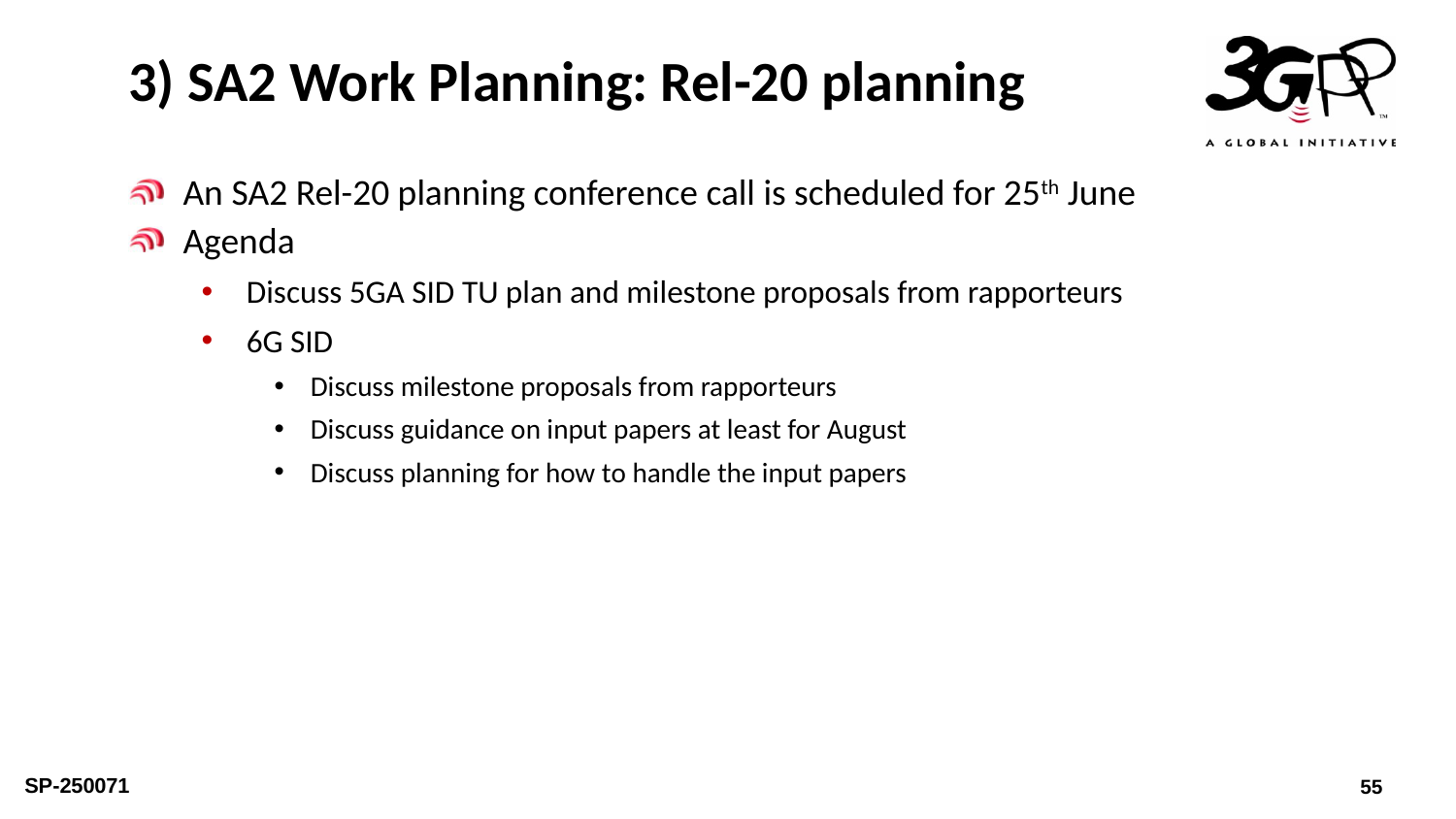

# 3) SA2 Work Planning: Rel-20 planning
An SA2 Rel-20 planning conference call is scheduled for 25th June
Agenda
Discuss 5GA SID TU plan and milestone proposals from rapporteurs
6G SID
Discuss milestone proposals from rapporteurs
Discuss guidance on input papers at least for August
Discuss planning for how to handle the input papers